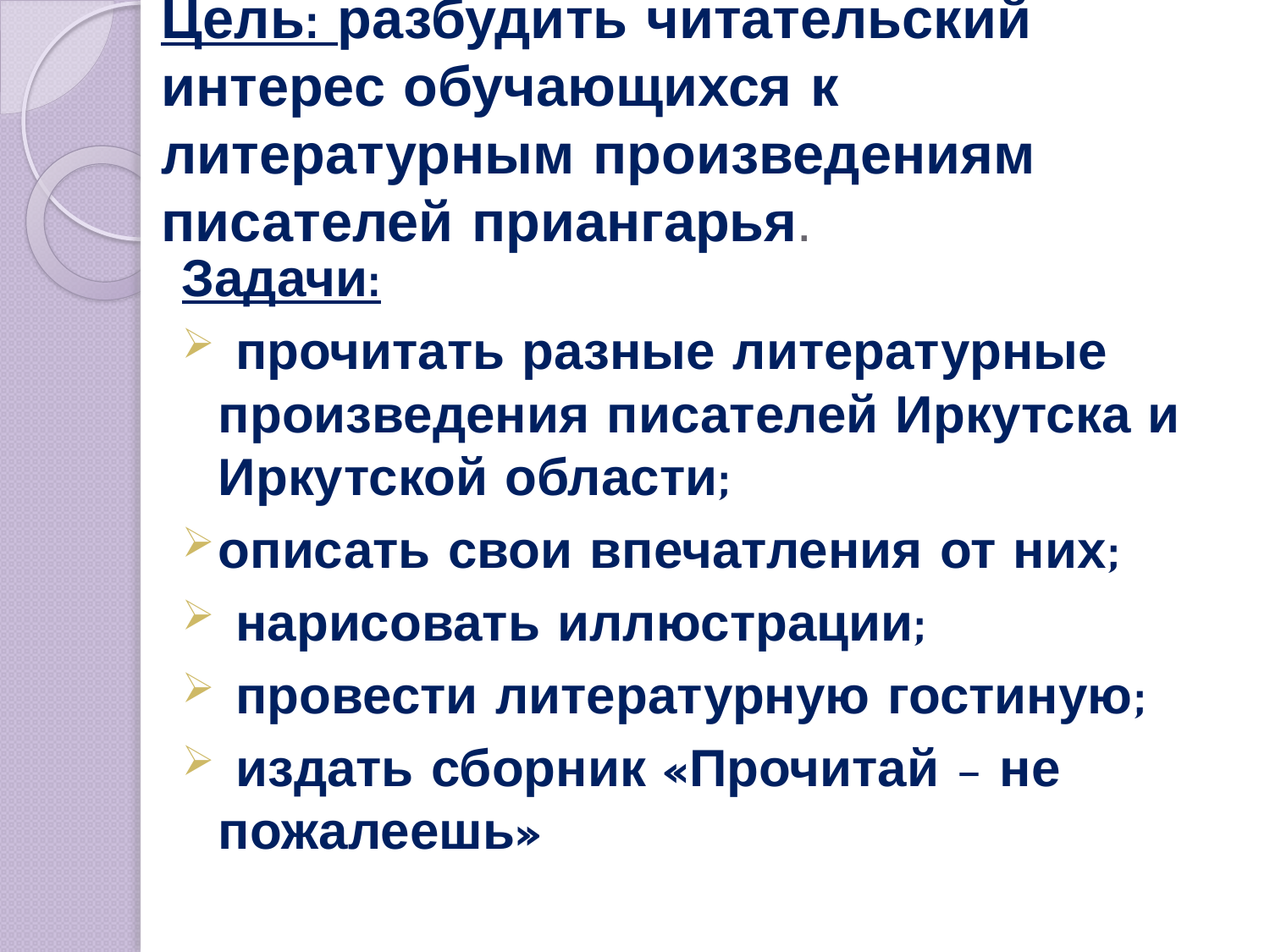

# Цель: разбудить читательский интерес обучающихся к литературным произведениям  писателей приангарья.
Задачи:
 прочитать разные литературные произведения писателей Иркутска и Иркутской области;
описать свои впечатления от них;
 нарисовать иллюстрации;
 провести литературную гостиную;
 издать сборник «Прочитай – не пожалеешь»